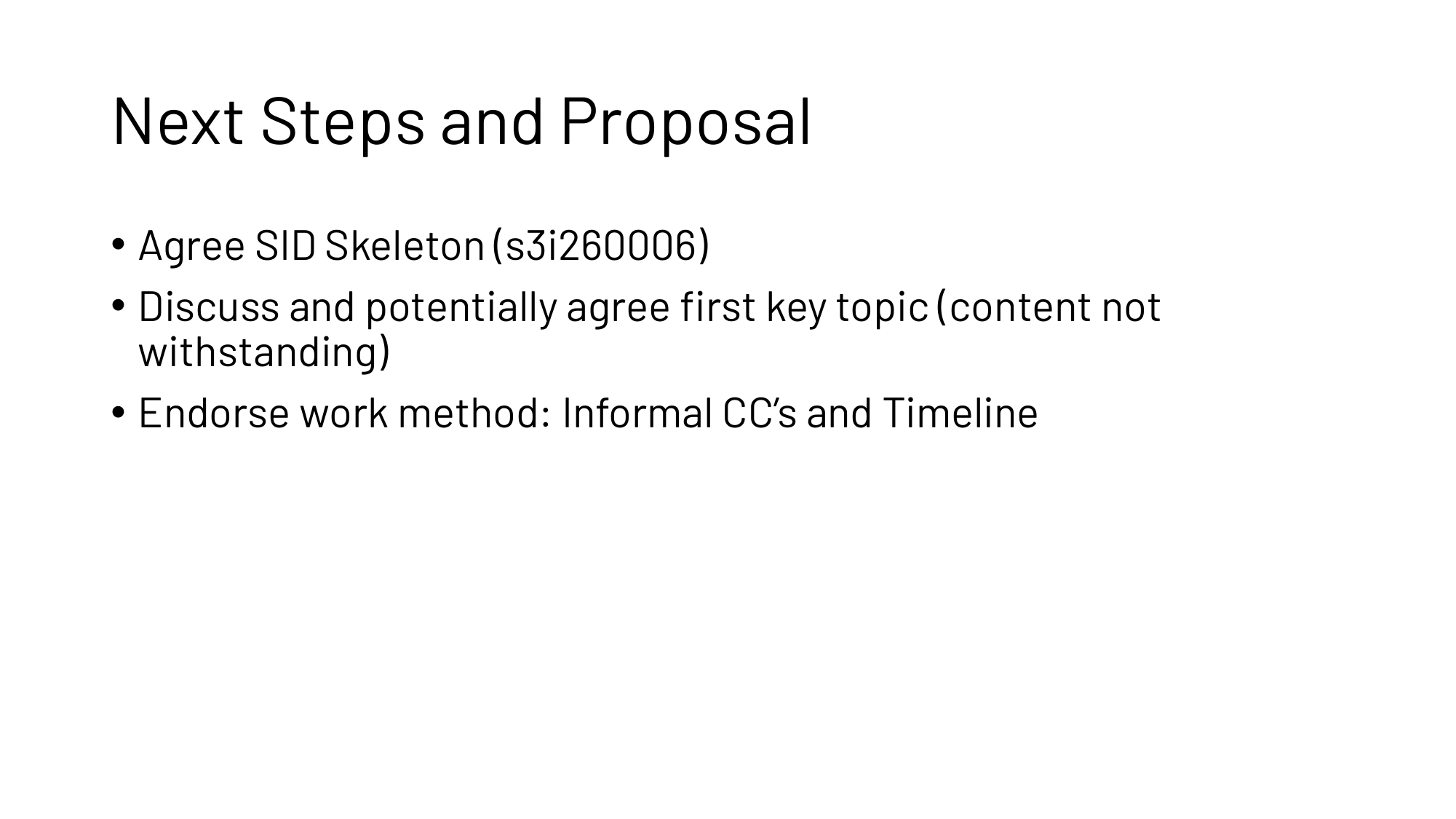

# Next Steps and Proposal
Agree SID Skeleton (s3i260006)
Discuss and potentially agree first key topic (content not withstanding)
Endorse work method: Informal CC’s and Timeline